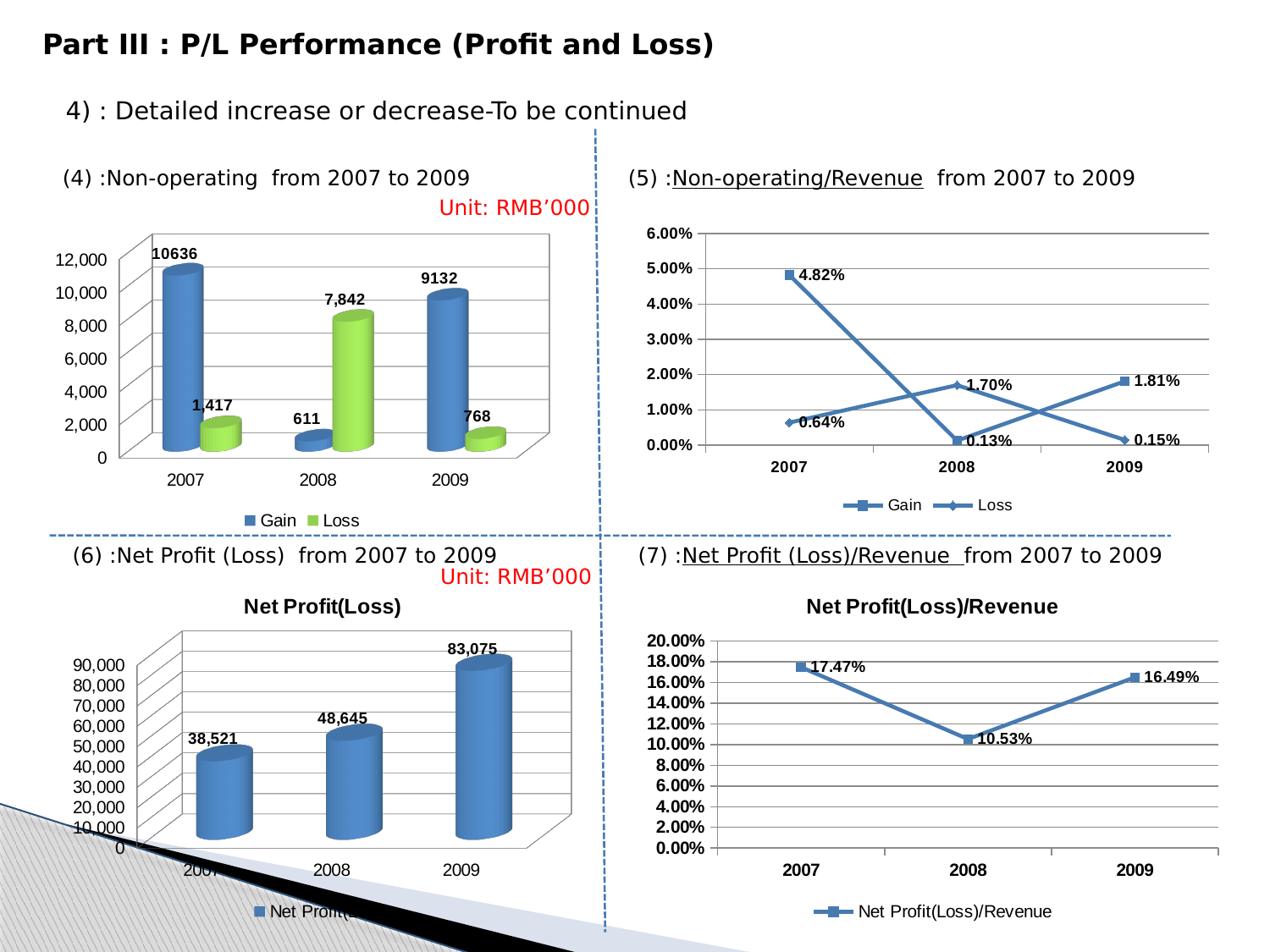

Part III : P/L Performance (Profit and Loss)
   4) : Detailed increase or decrease-To be continued
   (4) :Non-operating  from 2007 to 2009
   (5) :Non-operating/Revenue  from 2007 to 2009
Unit: RMB’000

### Chart

| Category | Gain | Loss |
|---|---|---|
| 2007 | 0.0482 | 0.006400000000000004 |
| 2008 | 0.001299999999999999 | 0.017 |
| 2009 | 0.018100000000000015 | 0.001500000000000001 |

[unsupported chart]

   (6) :Net Profit (Loss)  from 2007 to 2009
   (7) :Net Profit (Loss)/Revenue  from 2007 to 2009
Unit: RMB’000

[unsupported chart]

### Chart:

| Category | Net Profit(Loss)/Revenue |
|---|---|
| 2007 | 0.1747 |
| 2008 | 0.1053 |
| 2009 | 0.1649 |